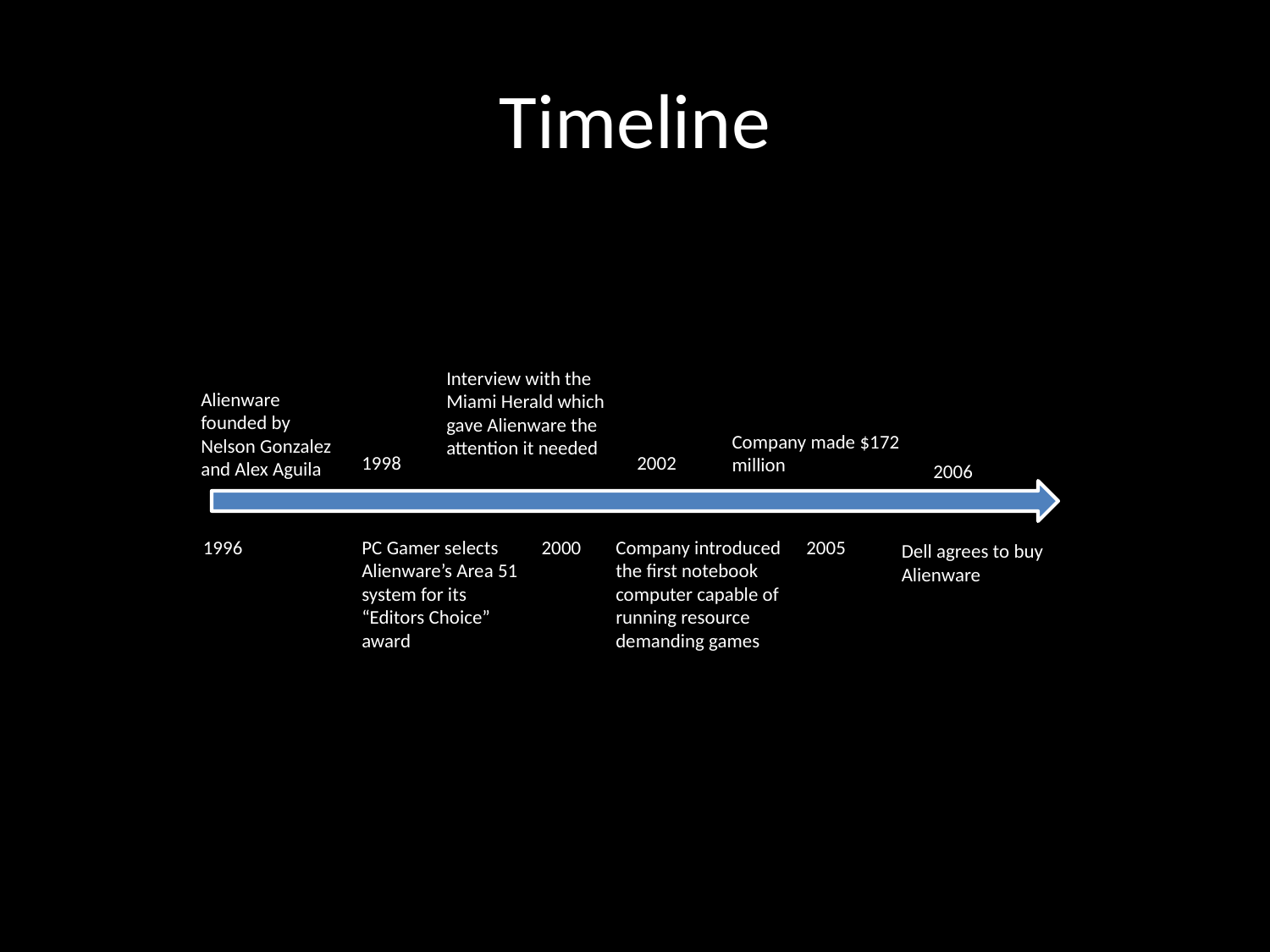

# Timeline

Interview with the Miami Herald which gave Alienware the attention it needed
Alienware founded by Nelson Gonzalez and Alex Aguila
Company made $172 million
1998
2002
2006
1996
PC Gamer selects Alienware’s Area 51 system for its “Editors Choice” award
2000
Company introduced the first notebook computer capable of running resource demanding games
2005
Dell agrees to buy Alienware